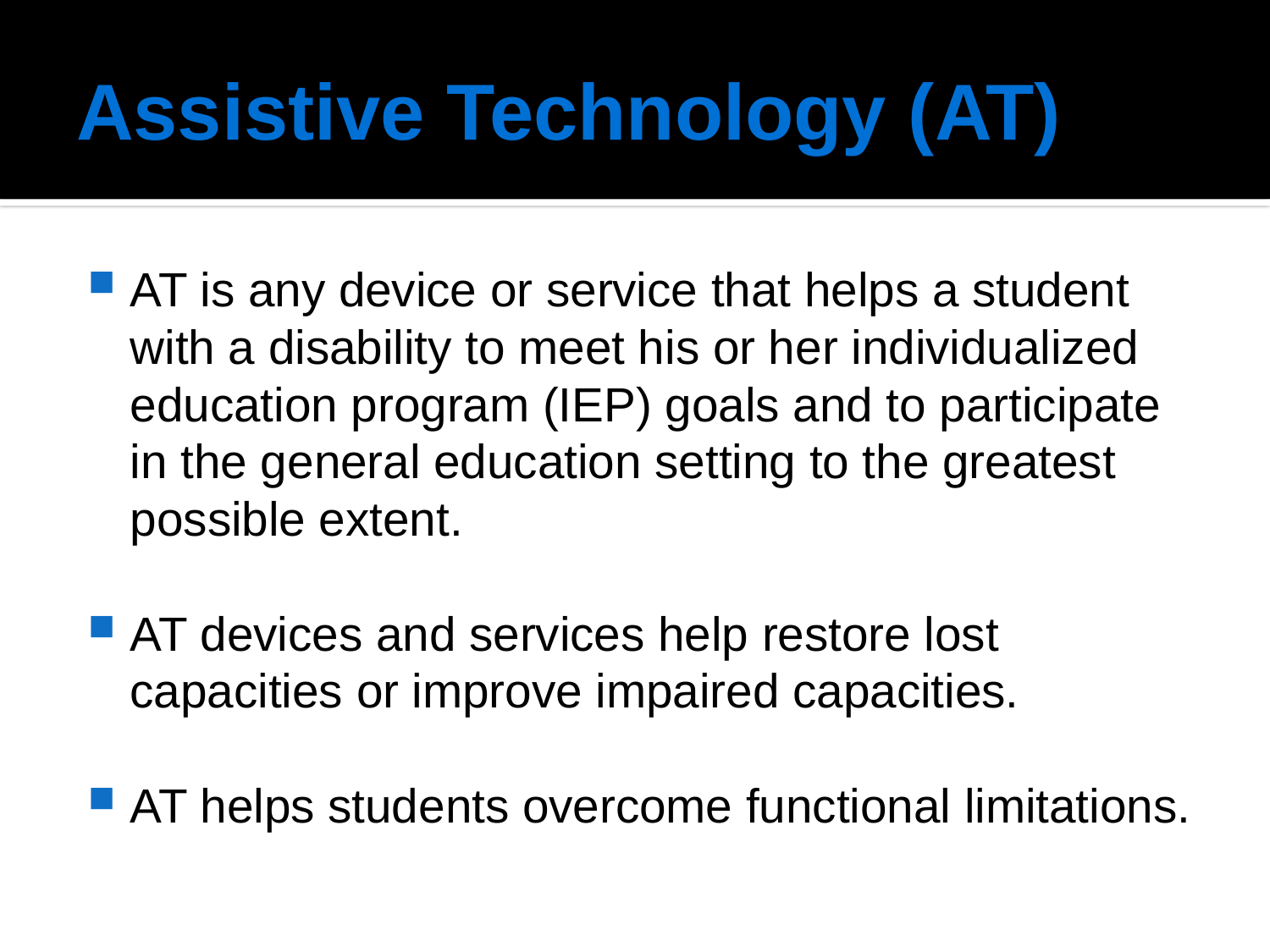

# Assistive Technology (AT)
AT is any device or service that helps a student with a disability to meet his or her individualized education program (IEP) goals and to participate in the general education setting to the greatest possible extent.

AT devices and services help restore lost capacities or improve impaired capacities.

AT helps students overcome functional limitations.